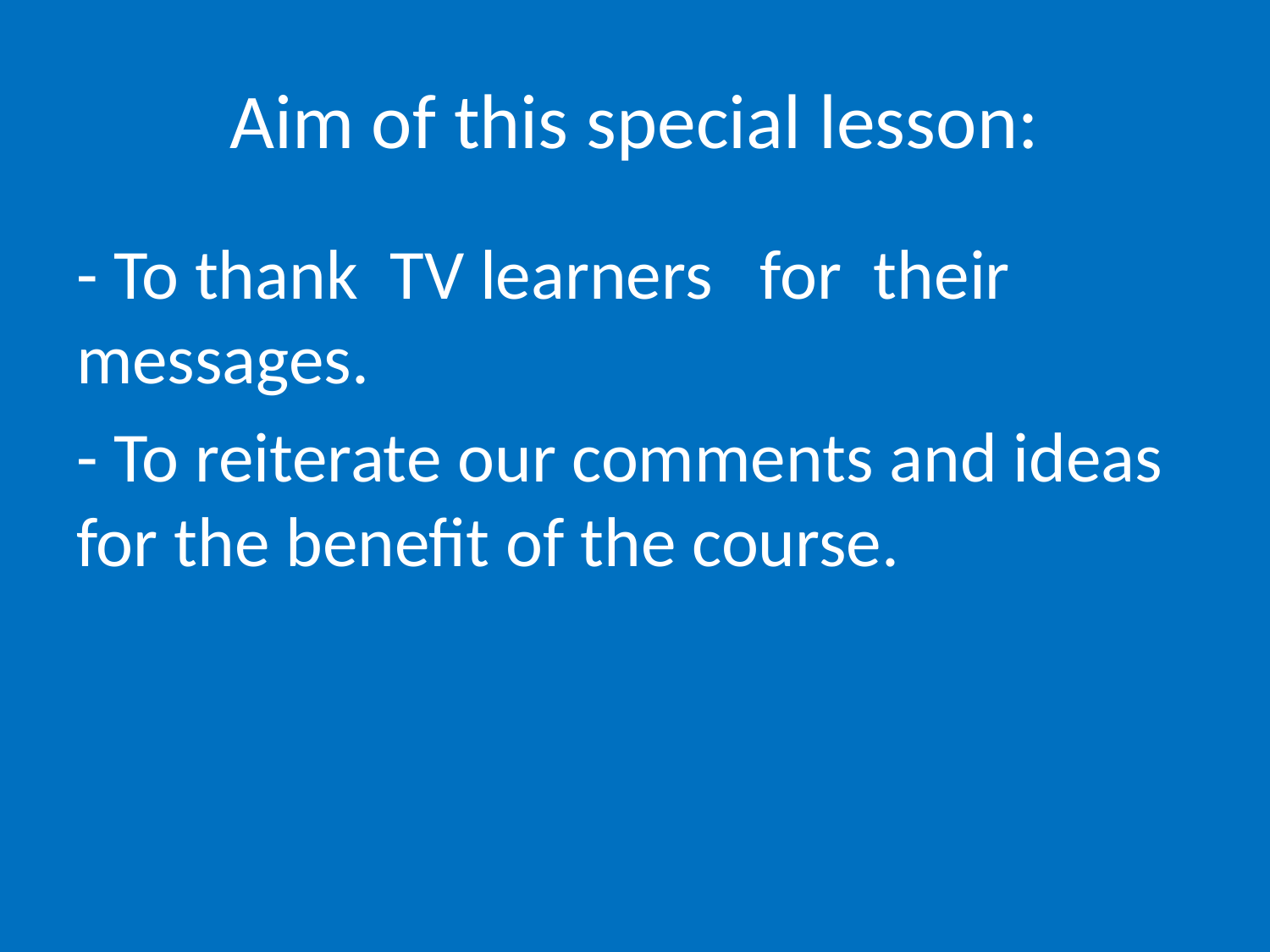

# Aim of this special lesson:
- To thank  TV learners   for  their messages.
- To reiterate our comments and ideas for the benefit of the course.